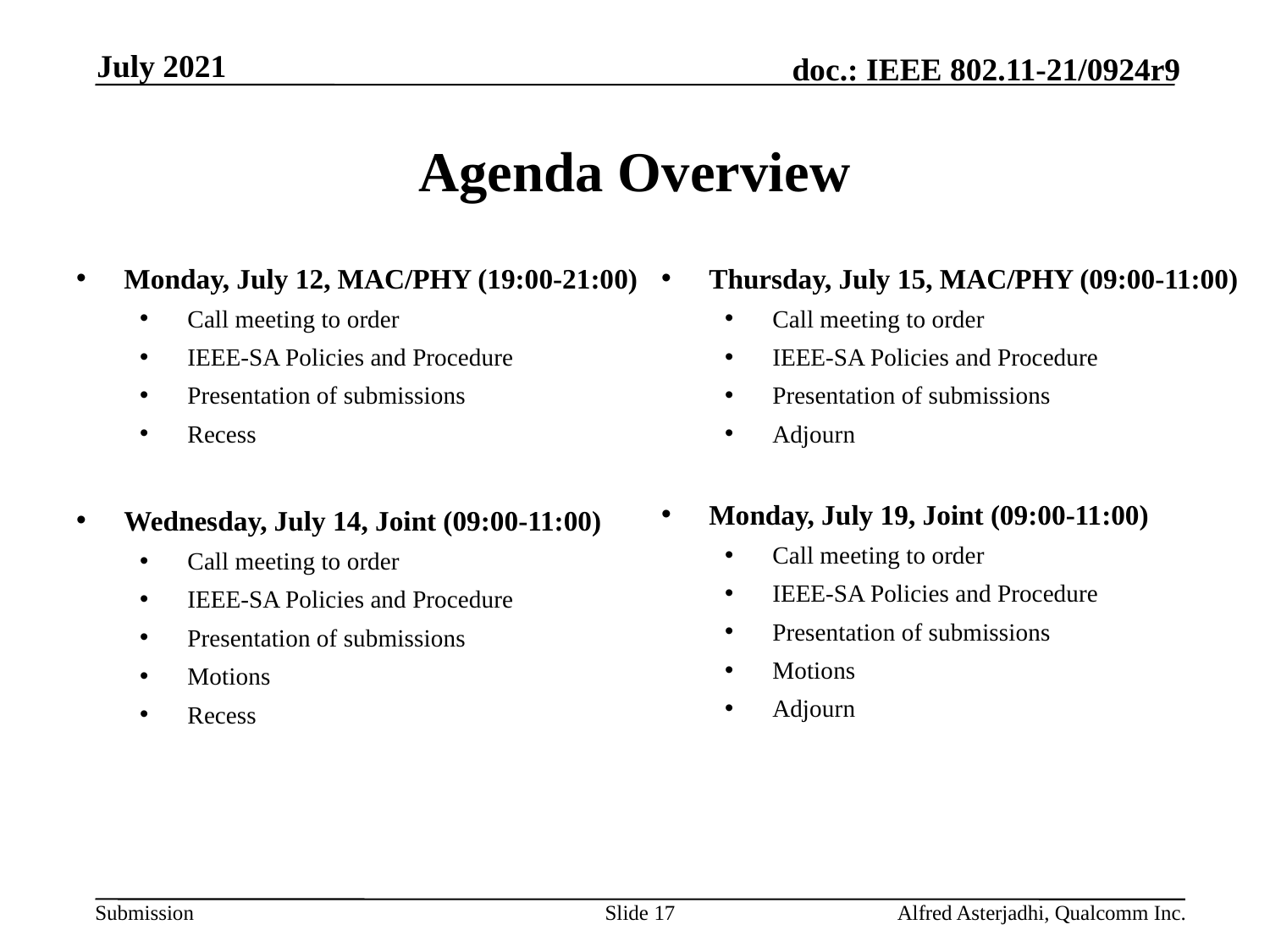

July 2021
# Agenda Overview
Monday, July 12, MAC/PHY (19:00-21:00)
Call meeting to order
IEEE-SA Policies and Procedure
Presentation of submissions
Recess

Wednesday, July 14, Joint (09:00-11:00)
Call meeting to order
IEEE-SA Policies and Procedure
Presentation of submissions
Motions
Recess

Thursday, July 15, MAC/PHY (09:00-11:00)
Call meeting to order
IEEE-SA Policies and Procedure
Presentation of submissions
Adjourn

Monday, July 19, Joint (09:00-11:00)
Call meeting to order
IEEE-SA Policies and Procedure
Presentation of submissions
Motions
Adjourn
Slide 17
Alfred Asterjadhi, Qualcomm Inc.